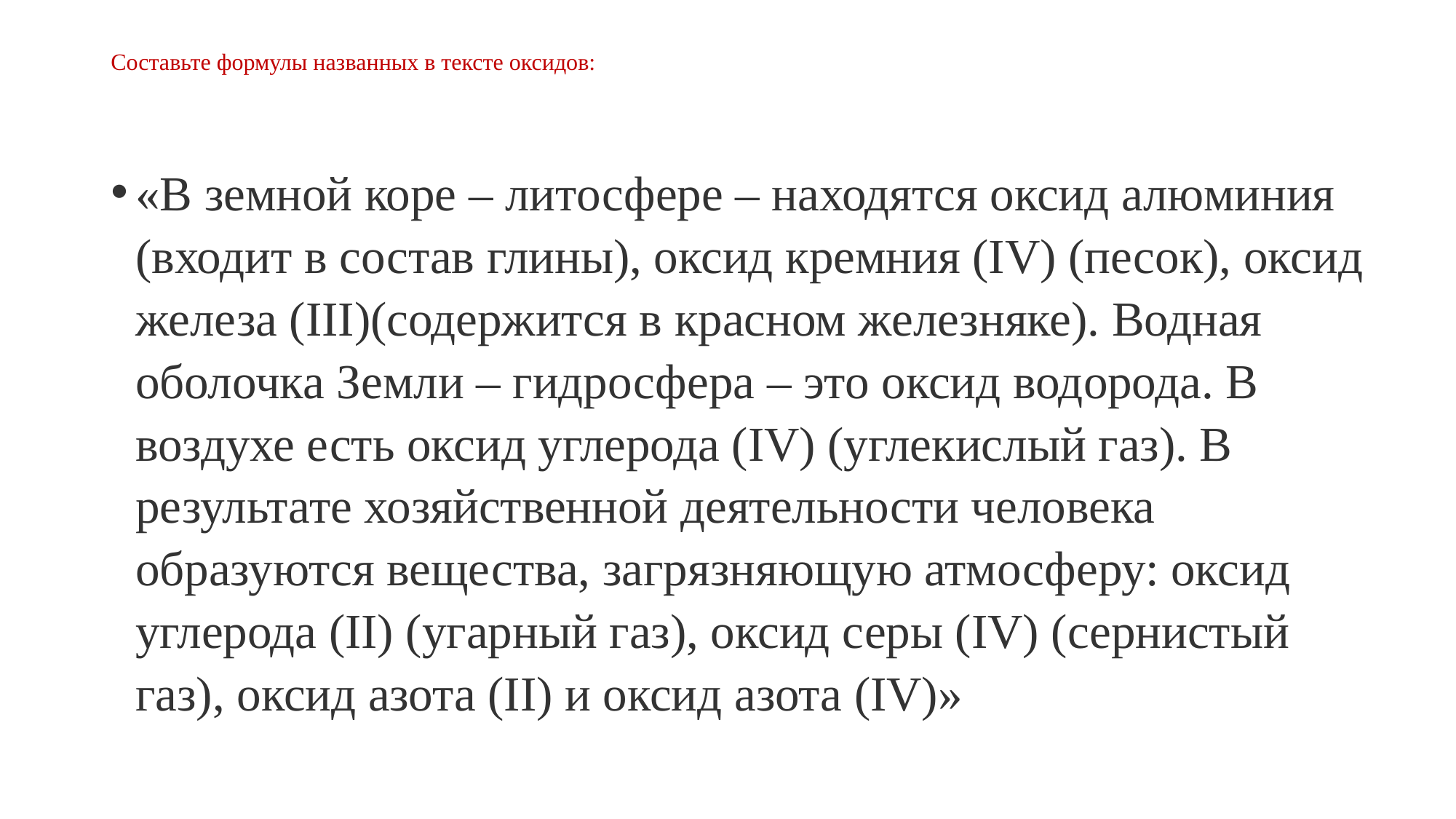

# Составьте формулы названных в тексте оксидов:
«В земной коре – литосфере – находятся оксид алюминия (входит в состав глины), оксид кремния (IV) (песок), оксид железа (III)(содержится в красном железняке). Водная оболочка Земли – гидросфера – это оксид водорода. В воздухе есть оксид углерода (IV) (углекислый газ). В результате хозяйственной деятельности человека образуются вещества, загрязняющую атмосферу: оксид углерода (II) (угарный газ), оксид серы (IV) (сернистый газ), оксид азота (II) и оксид азота (IV)»